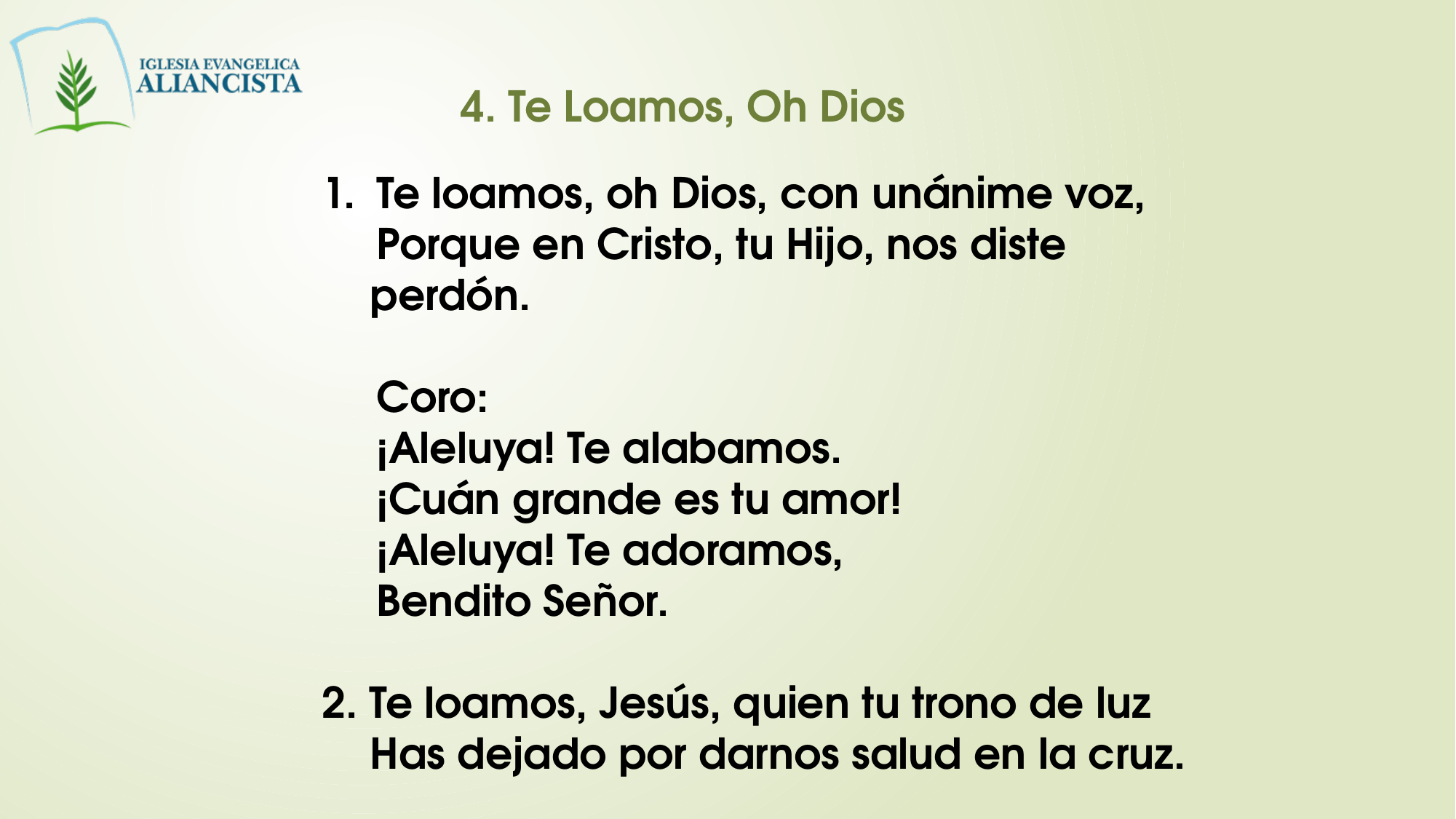

4. Te Loamos, Oh Dios
1. 	Te loamos, oh Dios, con unánime voz,
		Porque en Cristo, tu Hijo, nos diste
	 perdón.

		Coro:
		¡Aleluya! Te alabamos.
		¡Cuán grande es tu amor!
		¡Aleluya! Te adoramos,
		Bendito Señor.

2. Te loamos, Jesús, quien tu trono de luz
	 Has dejado por darnos salud en la cruz.